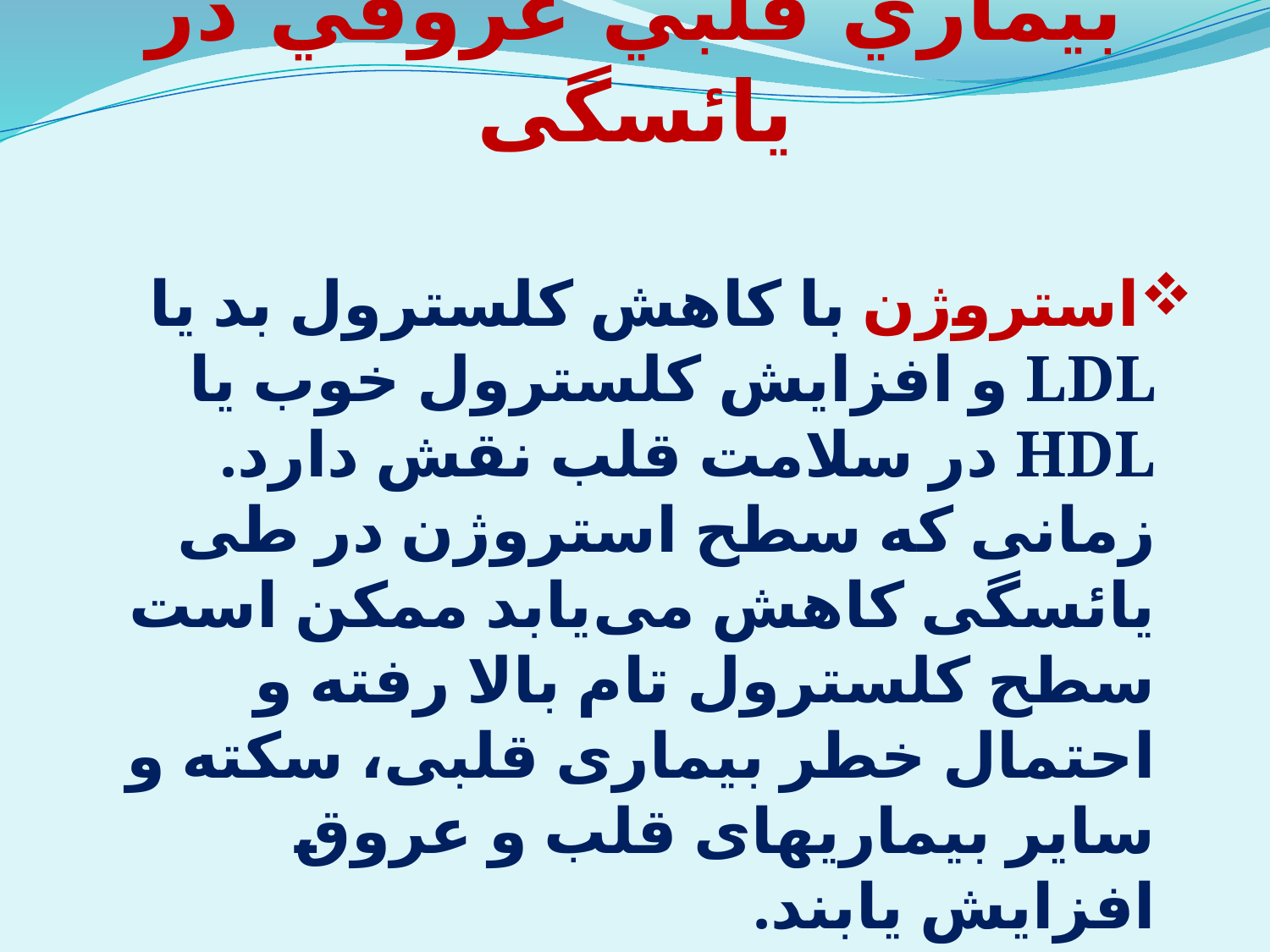

# بيماري قلبي عروقي در یائسگی

استروژن با کاهش کلسترول بد یا LDL و افزایش کلسترول خوب یا HDL در سلامت قلب نقش دارد. زمانی که سطح استروژن در طی یائسگی کاهش می‌یابد ممکن است سطح کلسترول تام بالا رفته و احتمال خطر بیماری قلبی، سکته و سایر بیماریهای قلب و عروق افزایش یابند.